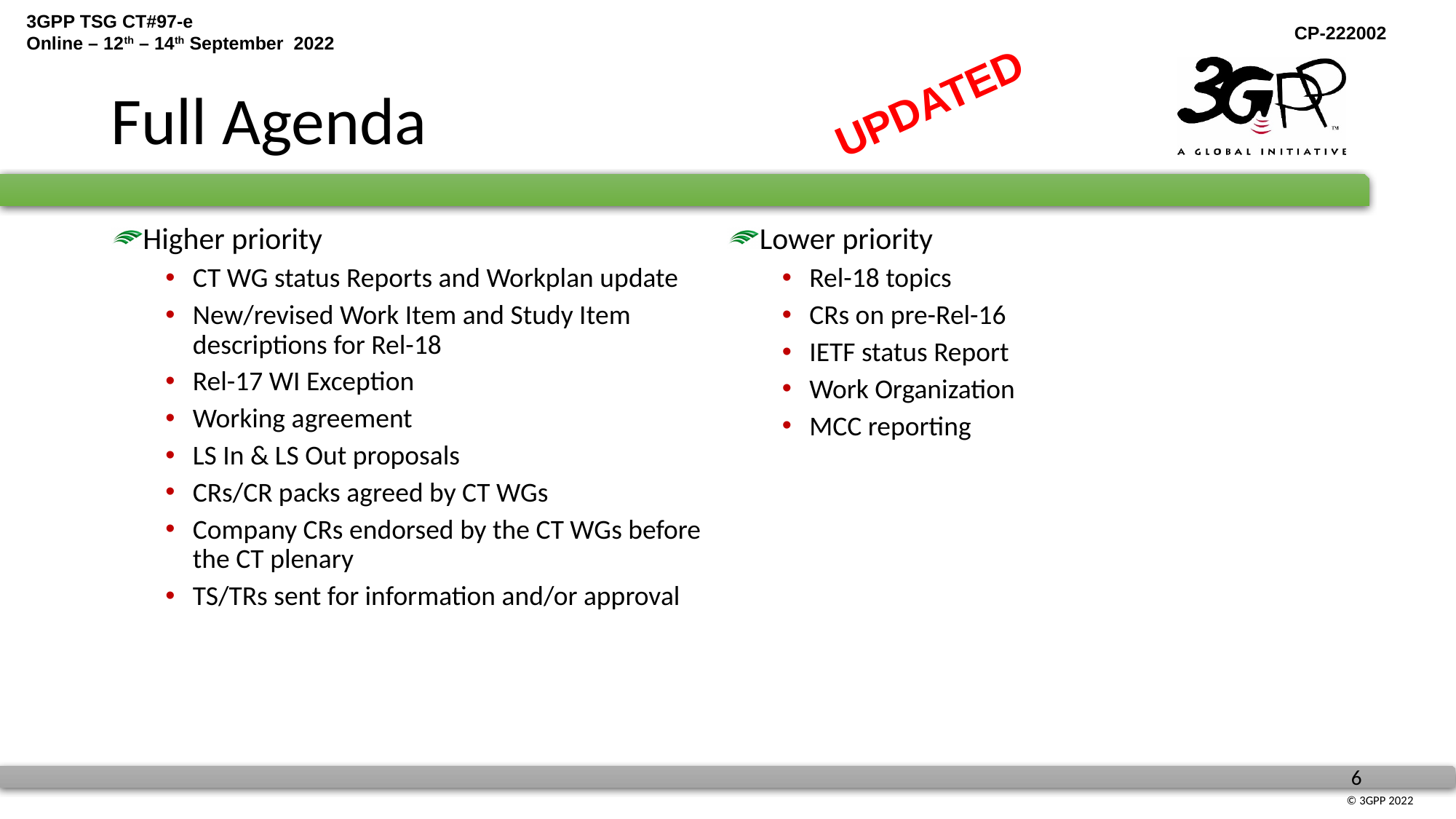

# Full Agenda
UPDATED
Higher priority
CT WG status Reports and Workplan update
New/revised Work Item and Study Item descriptions for Rel-18
Rel-17 WI Exception
Working agreement
LS In & LS Out proposals
CRs/CR packs agreed by CT WGs
Company CRs endorsed by the CT WGs before the CT plenary
TS/TRs sent for information and/or approval

Lower priority
Rel-18 topics
CRs on pre-Rel-16
IETF status Report
Work Organization
MCC reporting